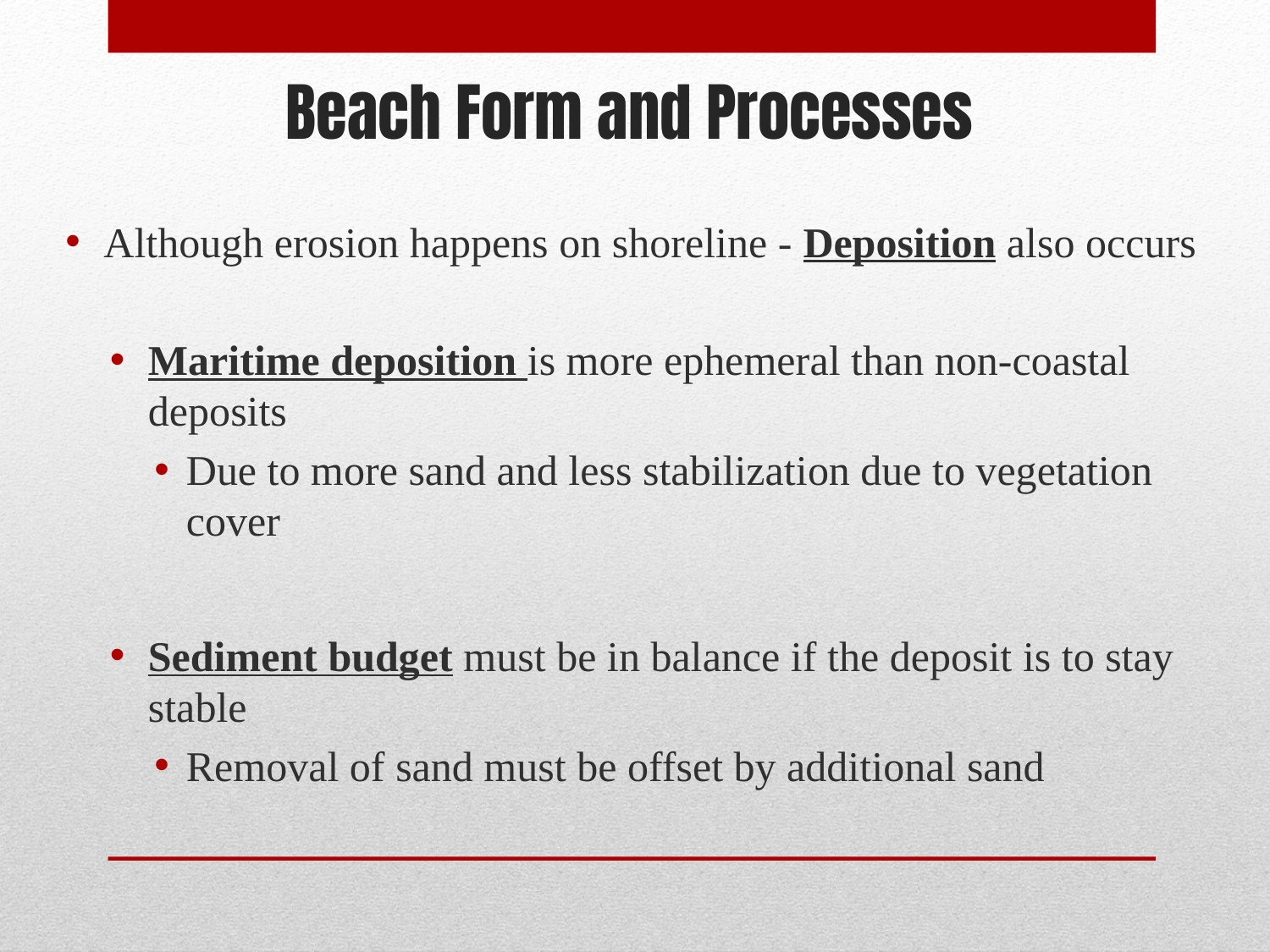

Beach Form and Processes
Although erosion happens on shoreline - Deposition also occurs

Maritime deposition is more ephemeral than non-coastal deposits
Due to more sand and less stabilization due to vegetation cover

Sediment budget must be in balance if the deposit is to stay stable
Removal of sand must be offset by additional sand